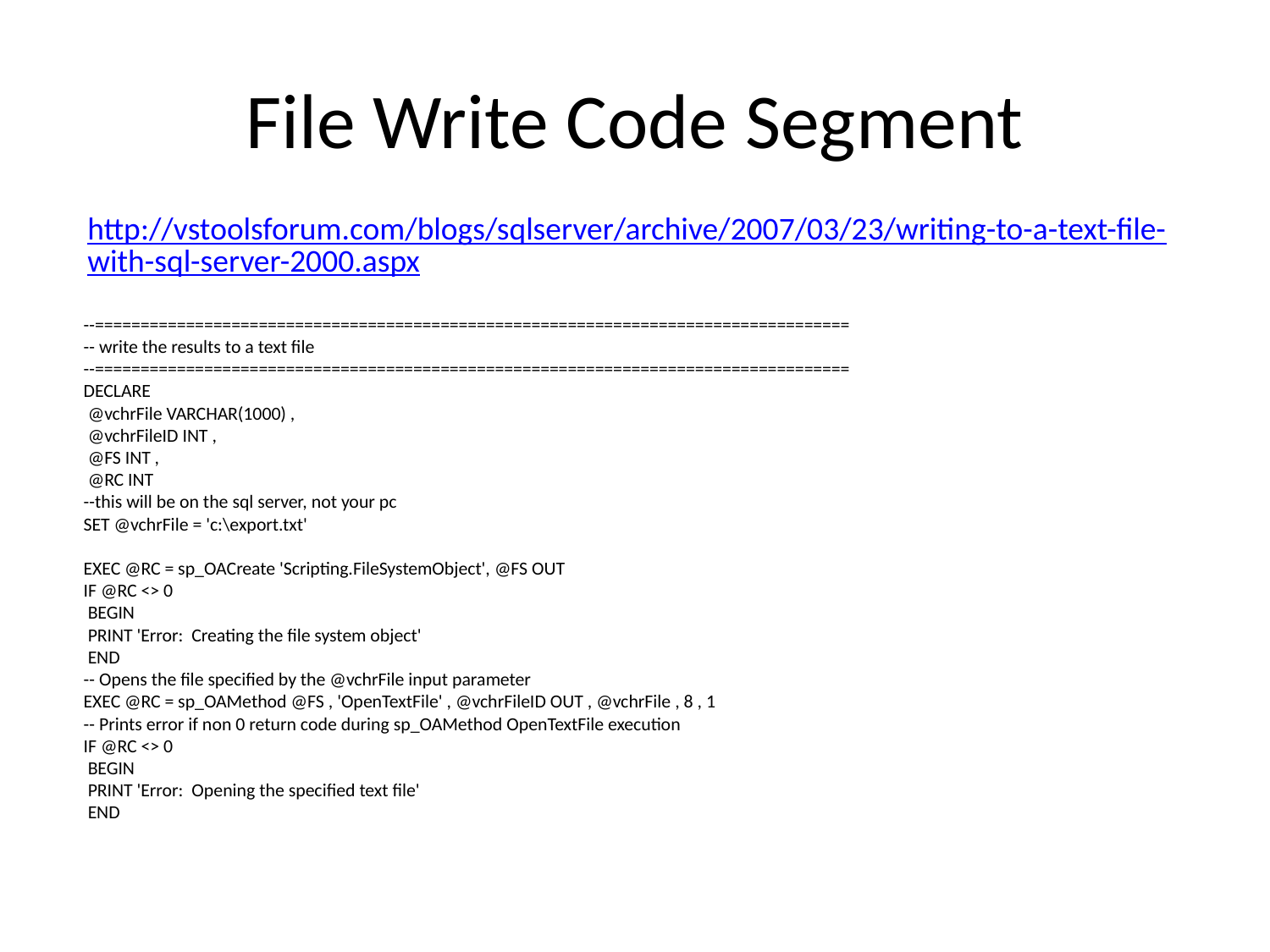

# File Write Code Segment
http://vstoolsforum.com/blogs/sqlserver/archive/2007/03/23/writing-to-a-text-file-with-sql-server-2000.aspx
--===================================================================================
-- write the results to a text file
--===================================================================================
DECLARE
 @vchrFile VARCHAR(1000) ,
 @vchrFileID INT ,
 @FS INT ,
 @RC INT
--this will be on the sql server, not your pc
SET @vchrFile = 'c:\export.txt'
EXEC @RC = sp_OACreate 'Scripting.FileSystemObject', @FS OUT
IF @RC <> 0
 BEGIN
 PRINT 'Error:  Creating the file system object'
 END
-- Opens the file specified by the @vchrFile input parameter
EXEC @RC = sp_OAMethod @FS , 'OpenTextFile' , @vchrFileID OUT , @vchrFile , 8 , 1
-- Prints error if non 0 return code during sp_OAMethod OpenTextFile execution
IF @RC <> 0
 BEGIN
 PRINT 'Error:  Opening the specified text file'
 END